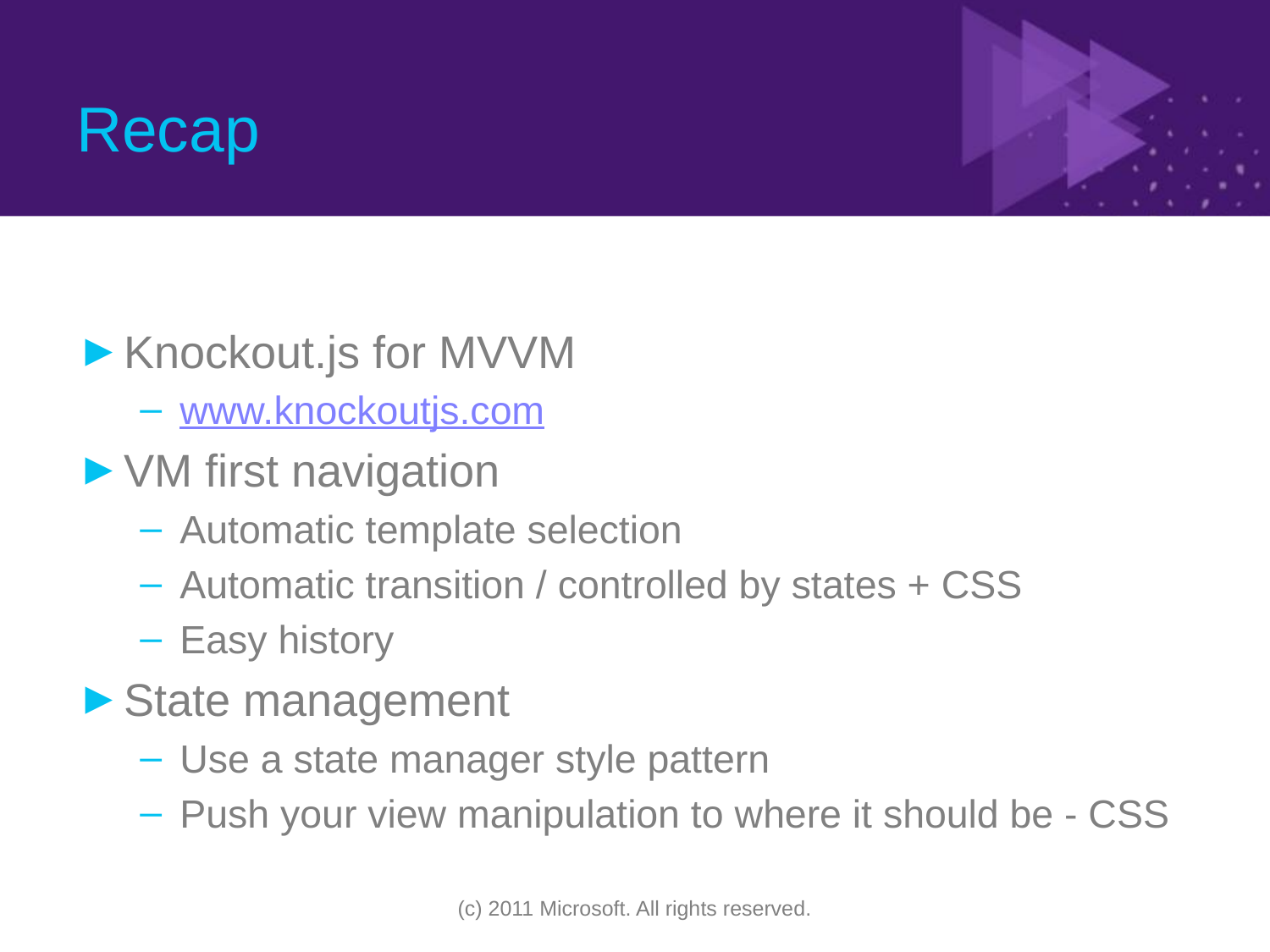

# Recap
Knockout.js for MVVM
www.knockoutjs.com
VM first navigation
Automatic template selection
Automatic transition / controlled by states + CSS
Easy history
State management
Use a state manager style pattern
Push your view manipulation to where it should be - CSS

(c) 2011 Microsoft. All rights reserved.